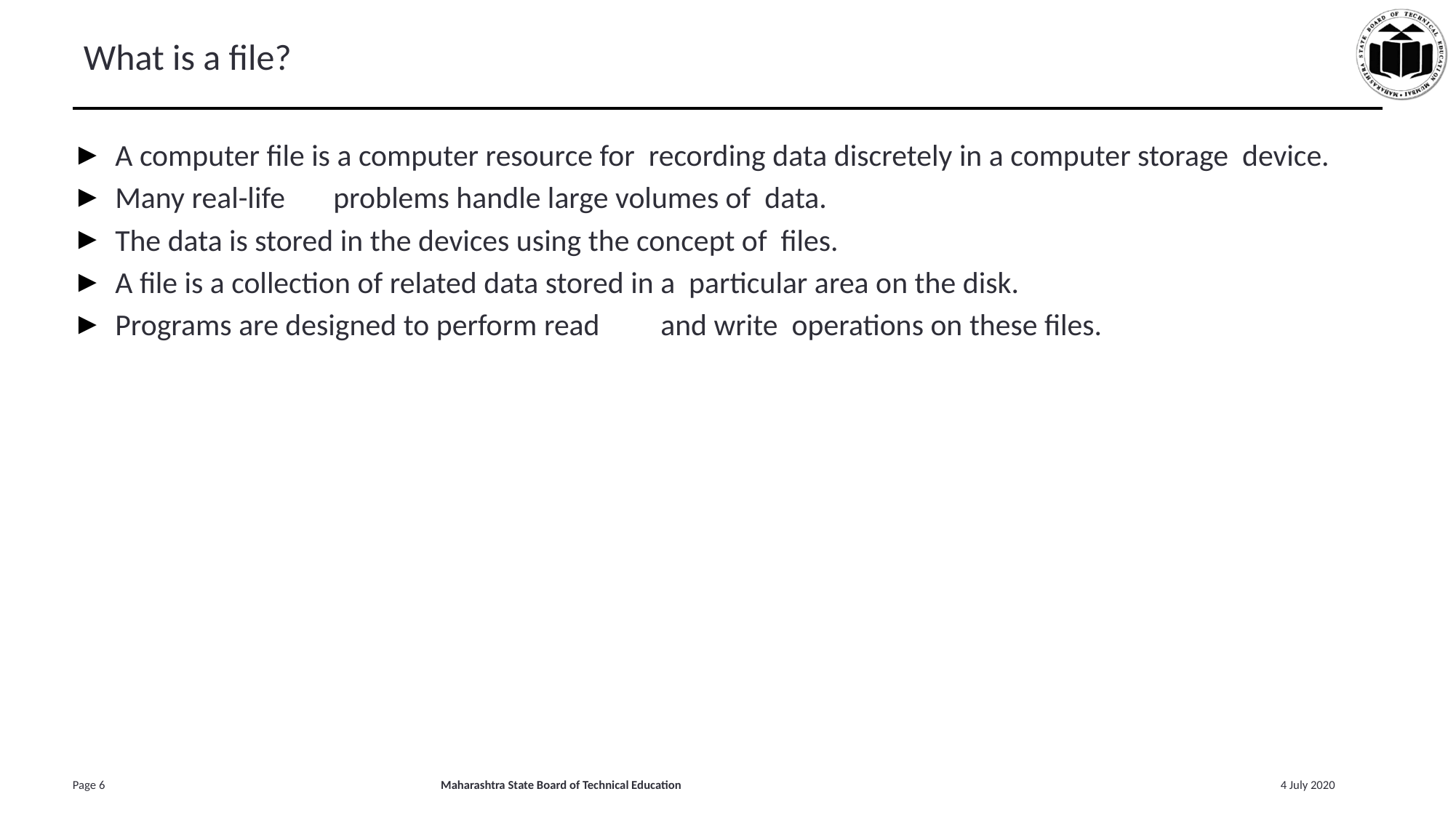

What is a file?
A computer file is a computer resource for  recording data discretely in a computer storage  device.
Many real-life	problems handle large volumes of  data.
The data is stored in the devices using the concept of  files.
A file is a collection of related data stored in a  particular area on the disk.
Programs are designed to perform read	and write  operations on these files.